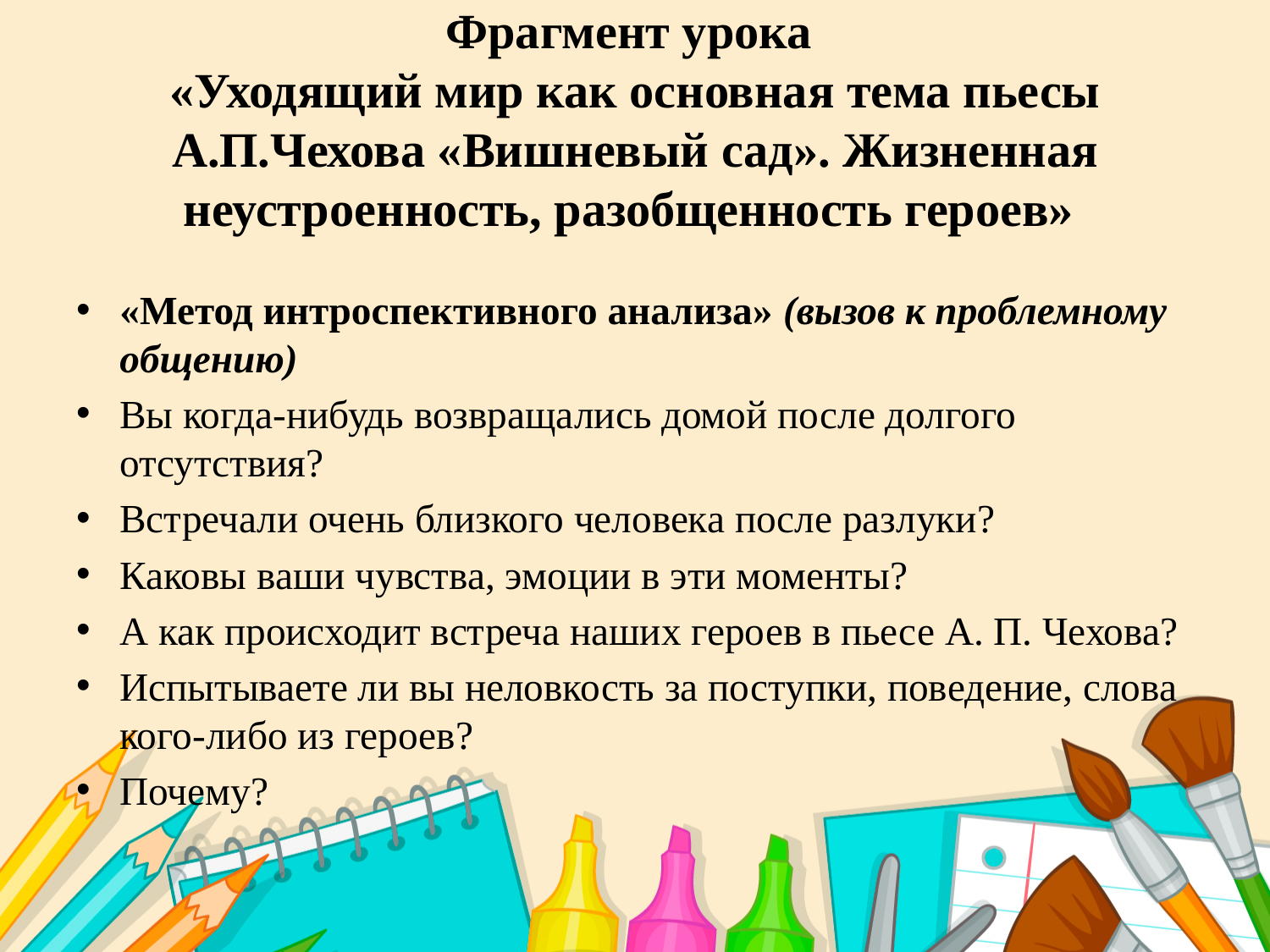

# Фрагмент урока «Уходящий мир как основная тема пьесы А.П.Чехова «Вишневый сад». Жизненная неустроенность, разобщенность героев»

«Метод интроспективного анализа» (вызов к проблемному общению)
Вы когда-нибудь возвращались домой после долгого отсутствия?
Встречали очень близкого человека после разлуки?
Каковы ваши чувства, эмоции в эти моменты?
А как происходит встреча наших героев в пьесе А. П. Чехова?
Испытываете ли вы неловкость за поступки, поведение, слова кого-либо из героев?
Почему?